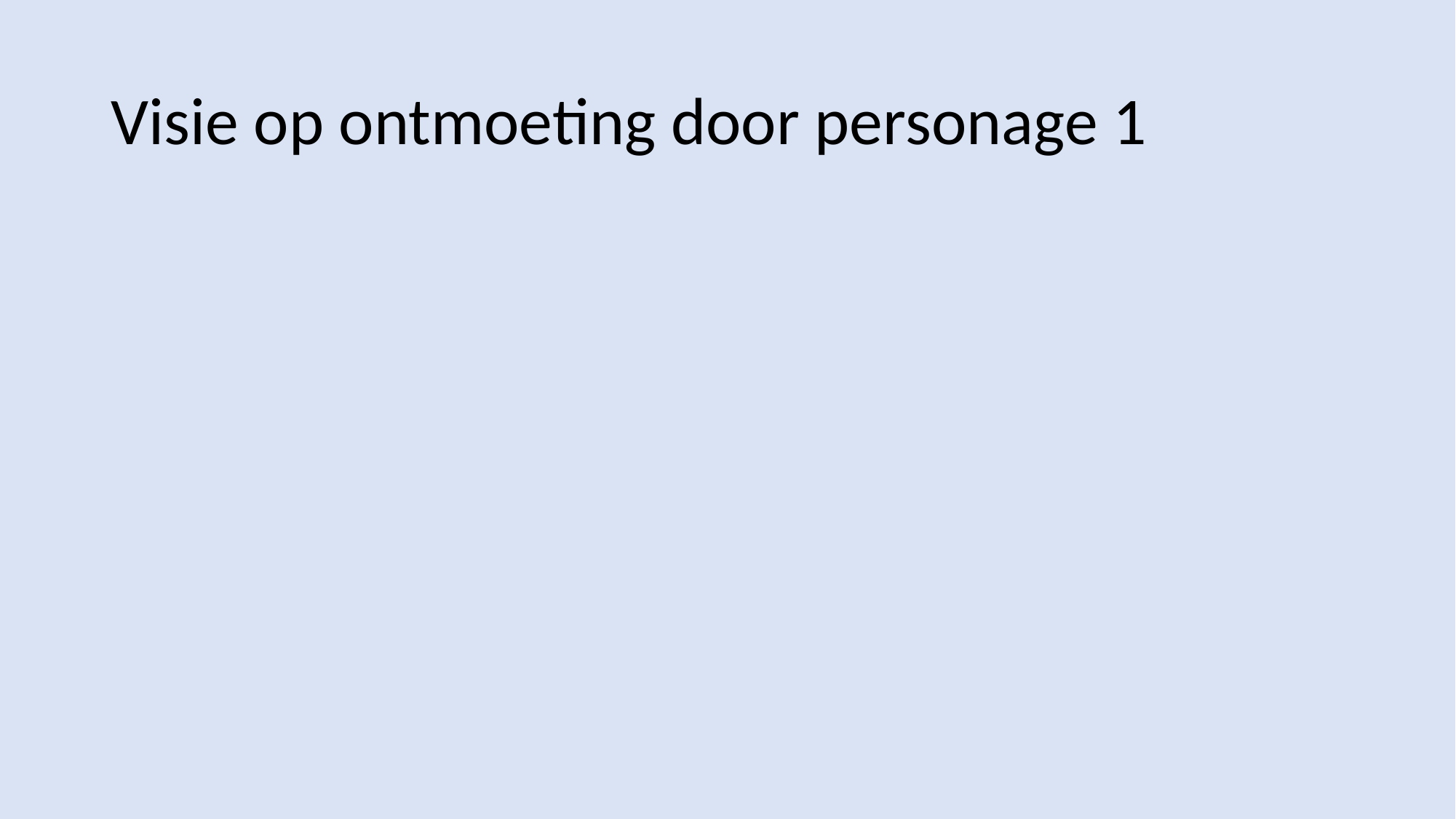

# Visie op ontmoeting door personage 1